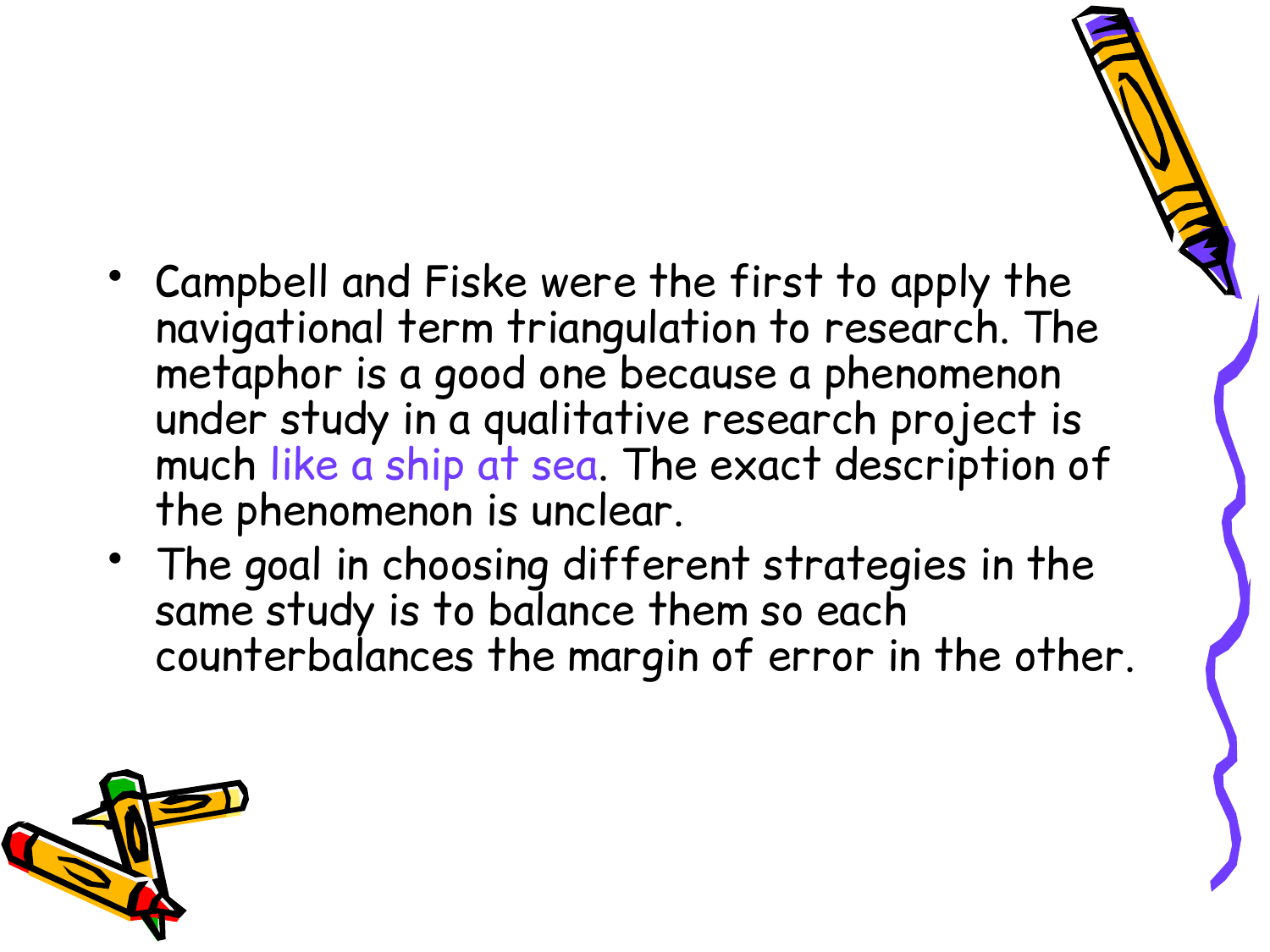

#
Campbell and Fiske were the first to apply the navigational term triangulation to research. The metaphor is a good one because a phenomenon under study in a qualitative research project is much like a ship at sea. The exact description of the phenomenon is unclear.
The goal in choosing different strategies in the same study is to balance them so each counterbalances the margin of error in the other.